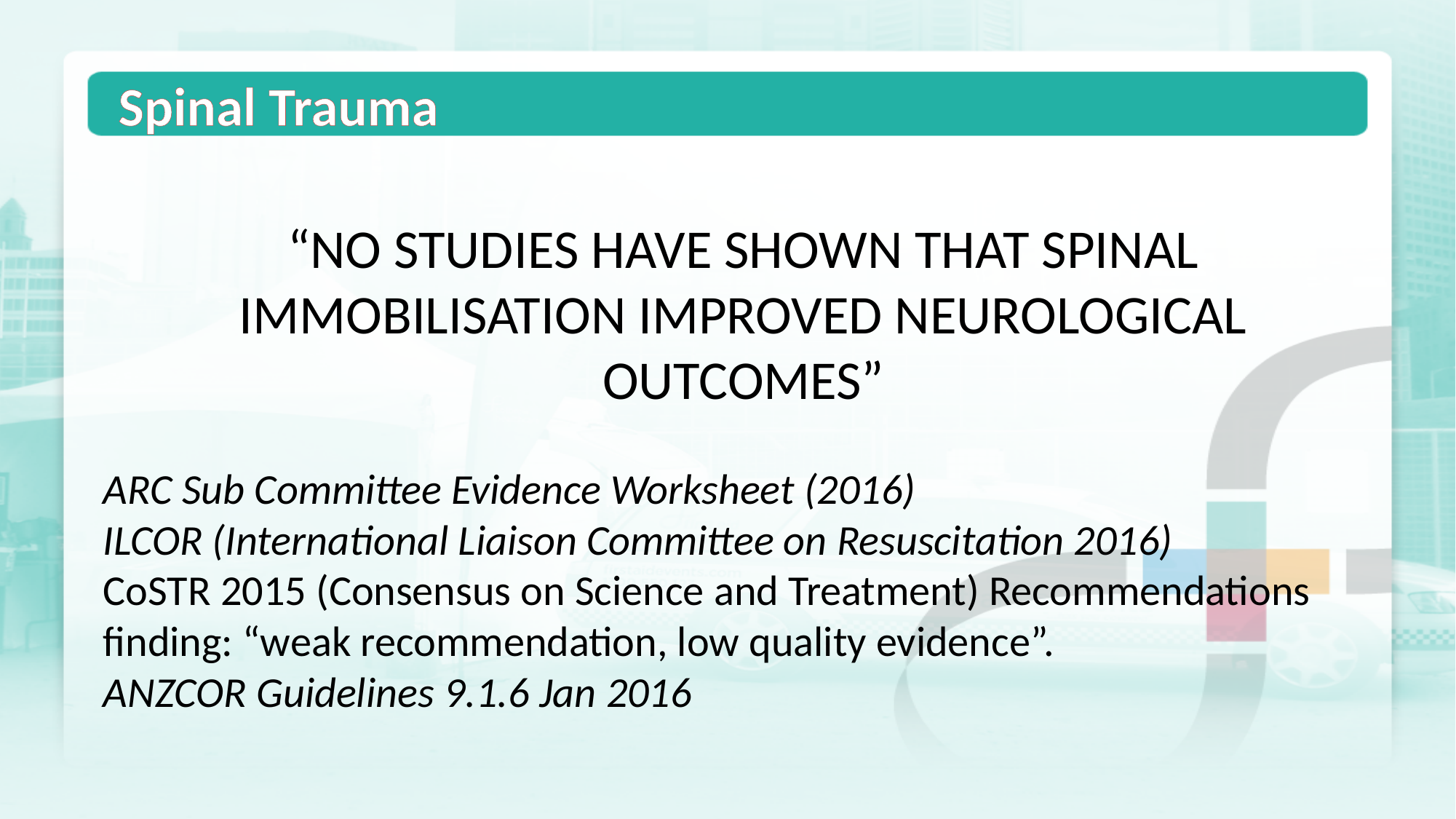

Spinal Trauma

“NO STUDIES HAVE SHOWN THAT SPINAL IMMOBILISATION IMPROVED NEUROLOGICAL OUTCOMES”

ARC Sub Committee Evidence Worksheet (2016)
ILCOR (International Liaison Committee on Resuscitation 2016)
CoSTR 2015 (Consensus on Science and Treatment) Recommendations finding: “weak recommendation, low quality evidence”.
ANZCOR Guidelines 9.1.6 Jan 2016